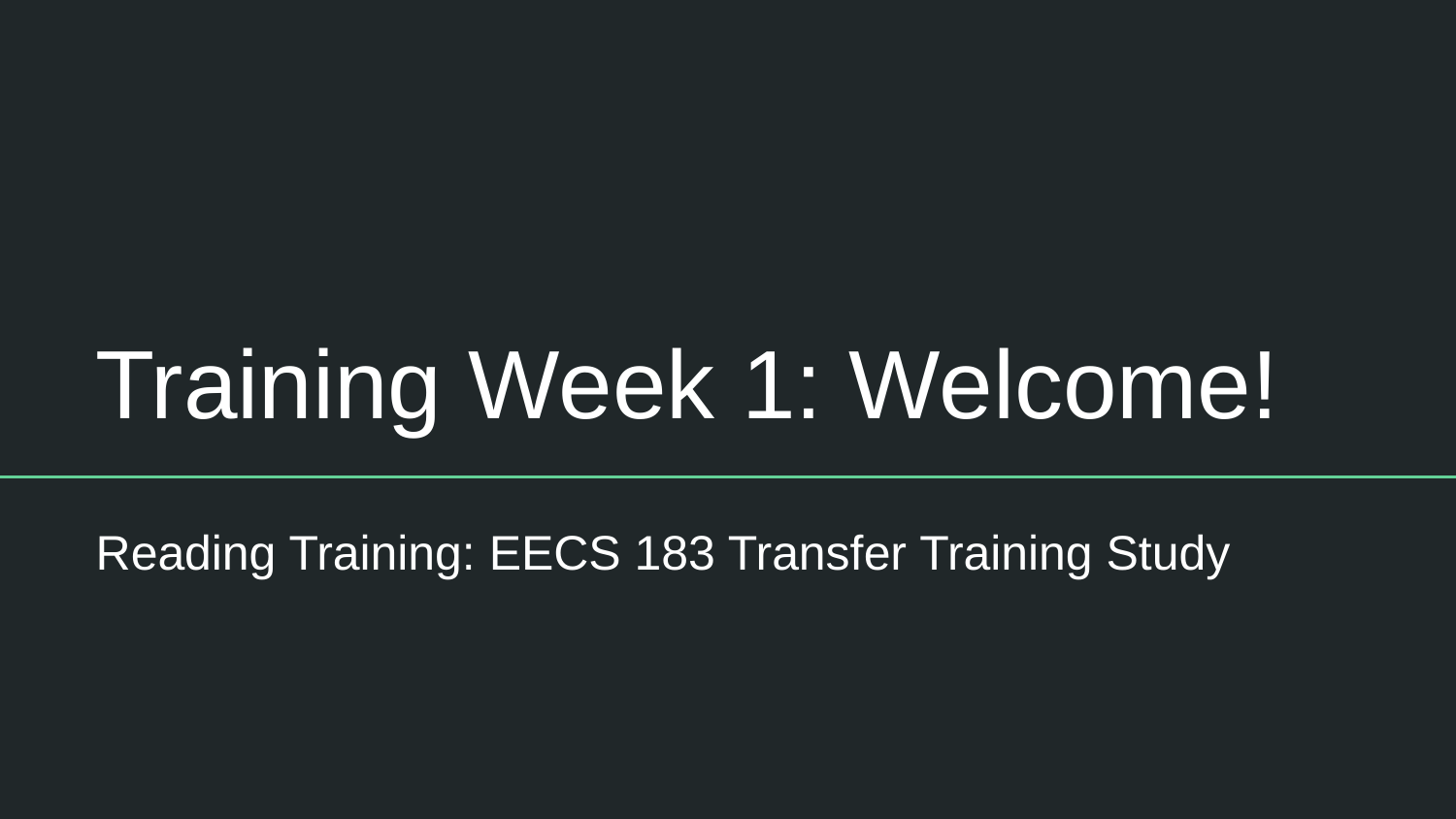

# Training Week 1: Welcome!
Reading Training: EECS 183 Transfer Training Study